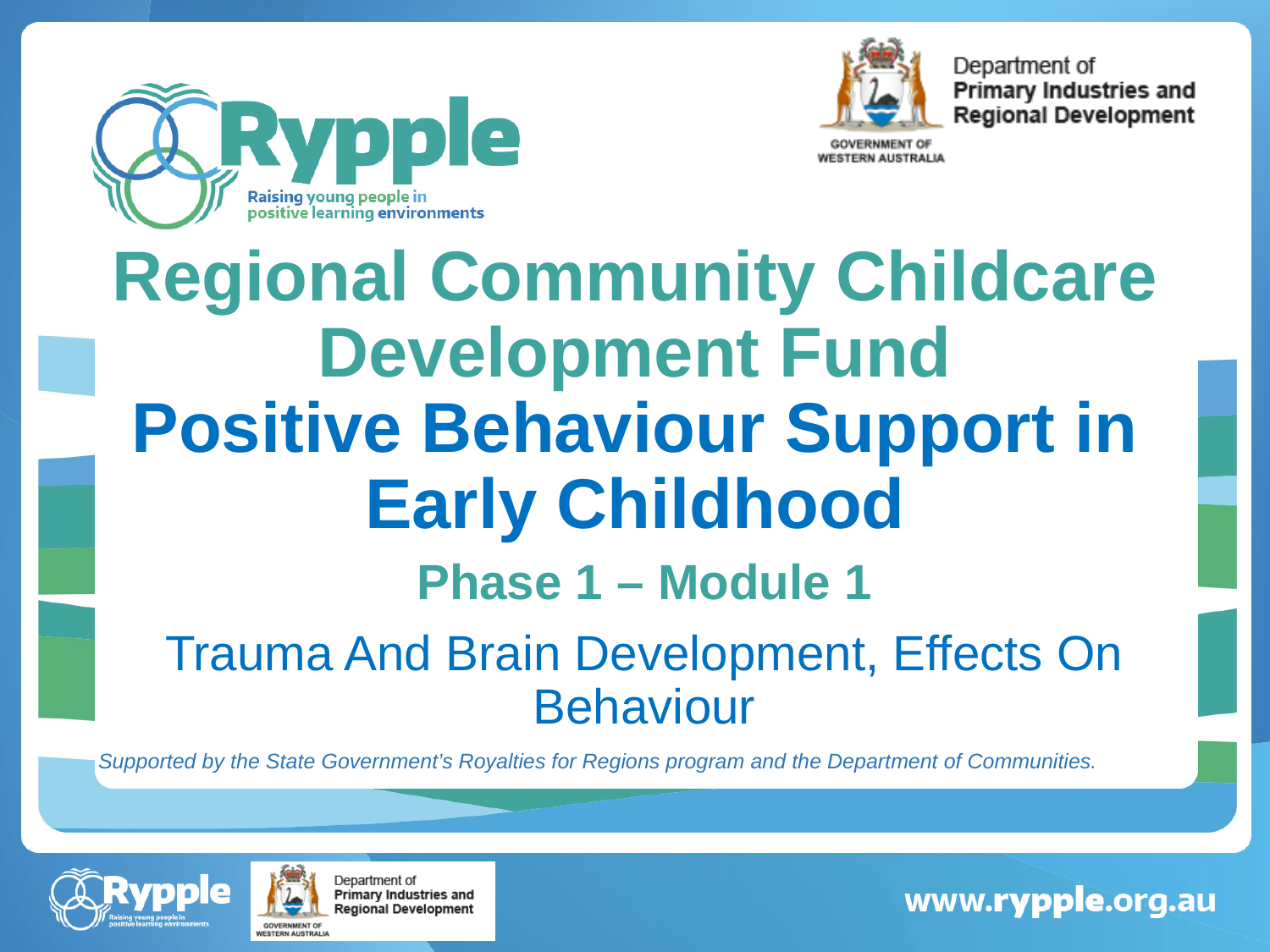

# Regional Community Childcare Development Fund Positive Behaviour Support in Early Childhood
Phase 1 – Module 1
Trauma And Brain Development, Effects On Behaviour

Supported by the State Government’s Royalties for Regions program and the Department of Communities.